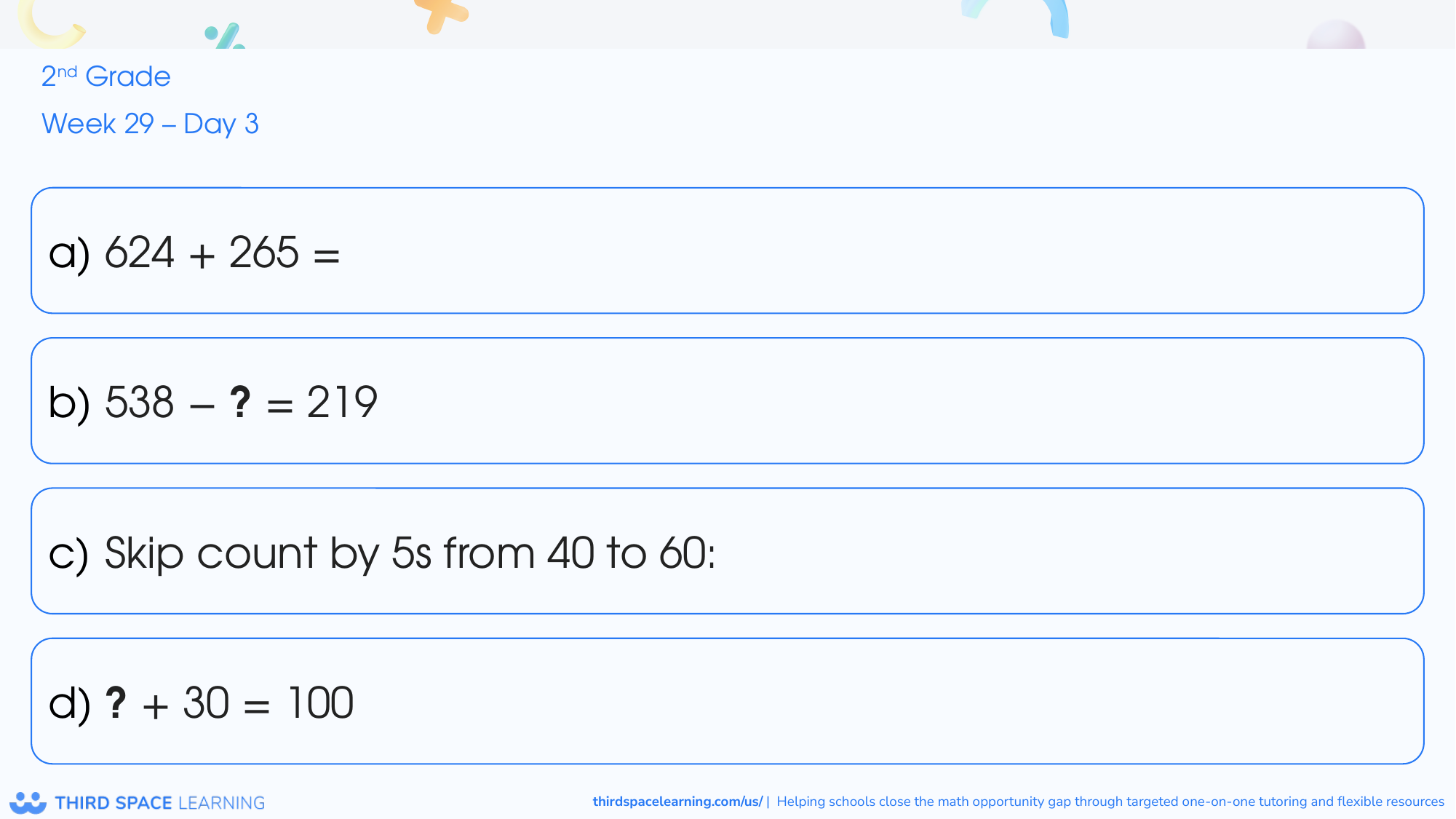

2nd Grade
Week 29 – Day 3
624 + 265 =
538 − ? = 219
Skip count by 5s from 40 to 60:
? + 30 = 100